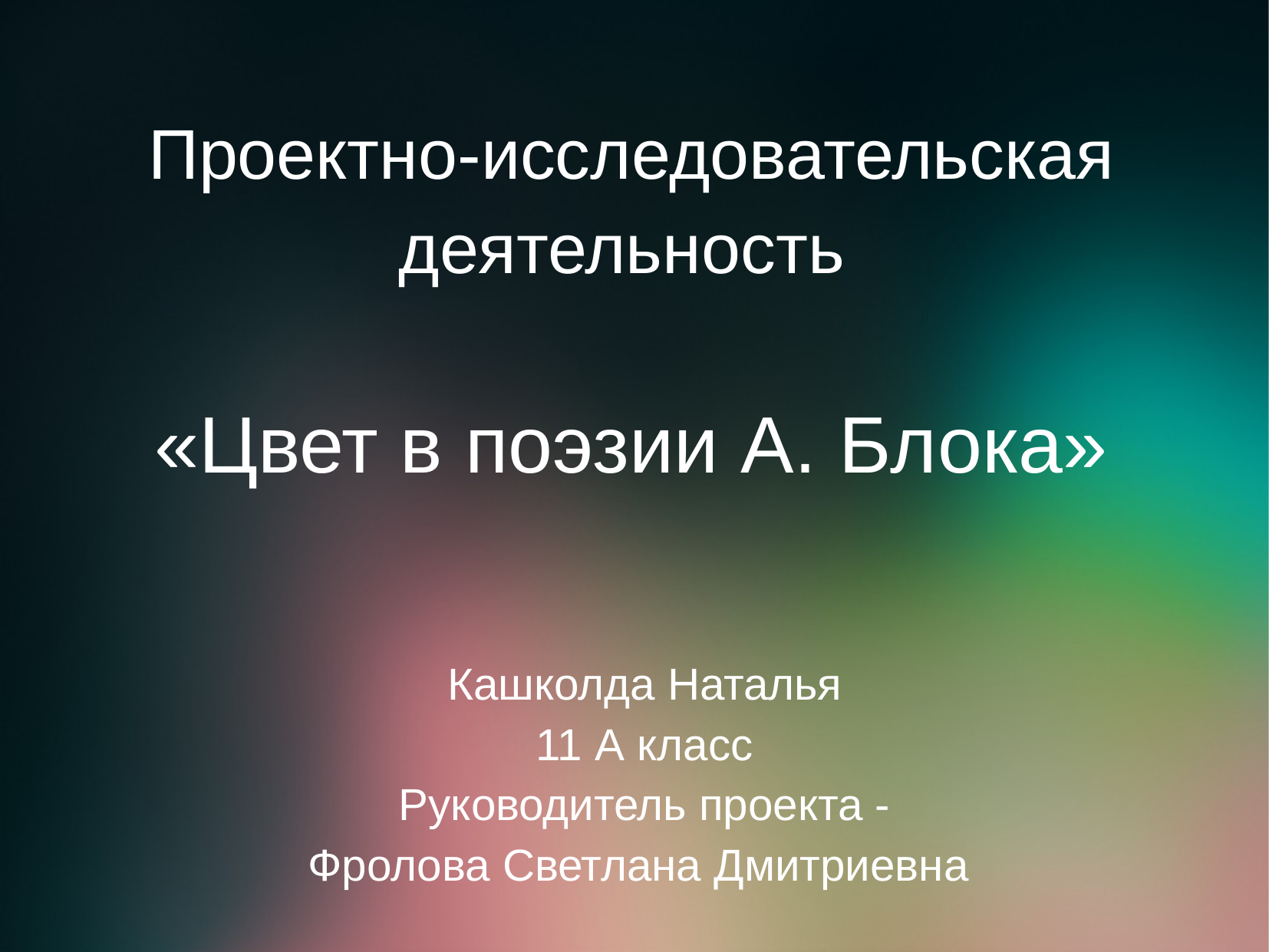

Проектно-исследовательская деятельность
«Цвет в поэзии А. Блока»
Кашколда Наталья
11 А класс
Руководитель проекта -
Фролова Светлана Дмитриевна